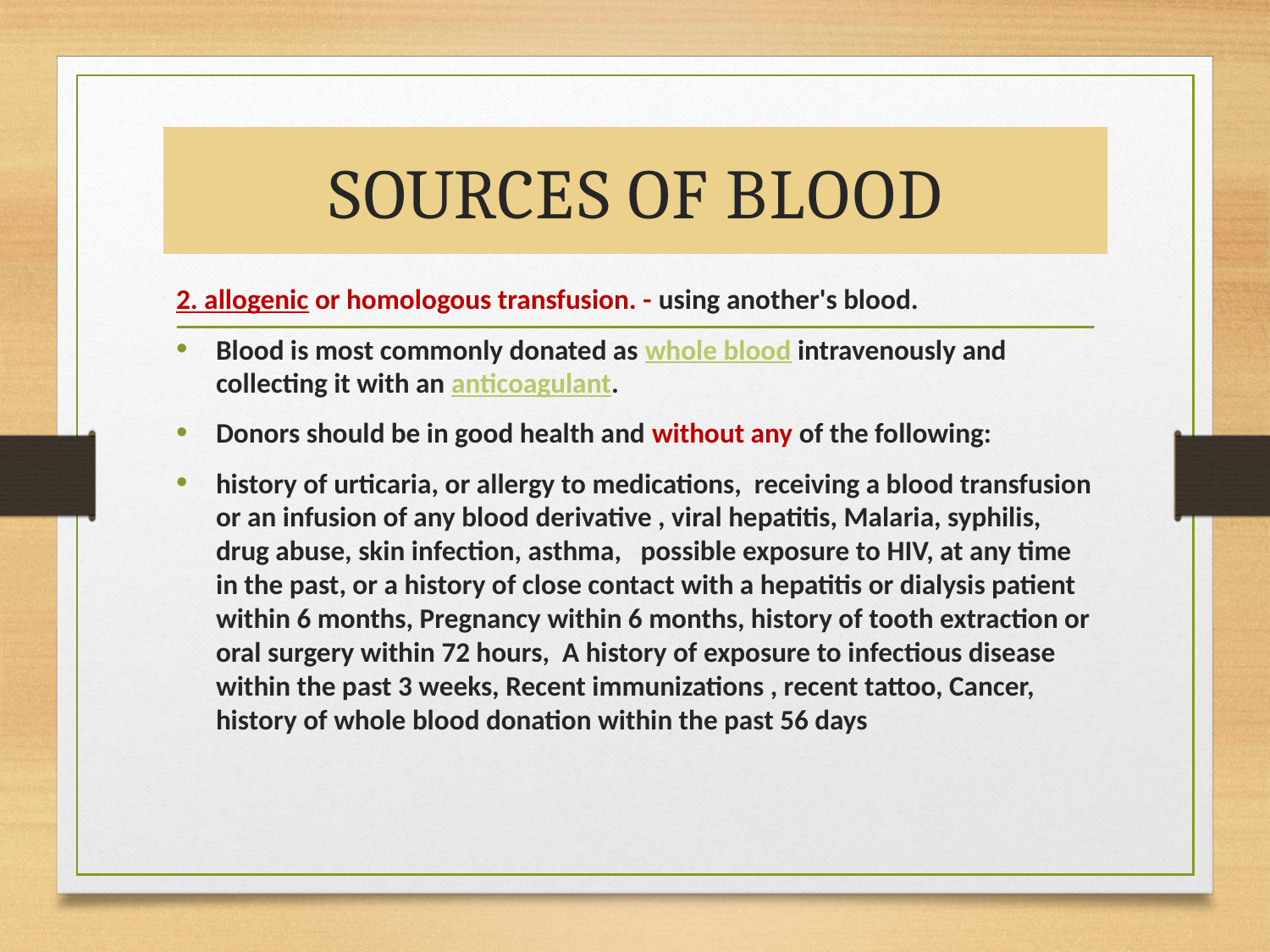

# SOURCES OF BLOOD
2. allogenic or homologous transfusion. - using another's blood.
Blood is most commonly donated as whole blood intravenously and collecting it with an anticoagulant.
Donors should be in good health and without any of the following:
history of urticaria, or allergy to medications,  receiving a blood transfusion or an infusion of any blood derivative , viral hepatitis, Malaria, syphilis, drug abuse, skin infection, asthma,   possible exposure to HIV, at any time in the past, or a history of close contact with a hepatitis or dialysis patient within 6 months, Pregnancy within 6 months, history of tooth extraction or oral surgery within 72 hours,  A history of exposure to infectious disease within the past 3 weeks, Recent immunizations , recent tattoo, Cancer,   history of whole blood donation within the past 56 days